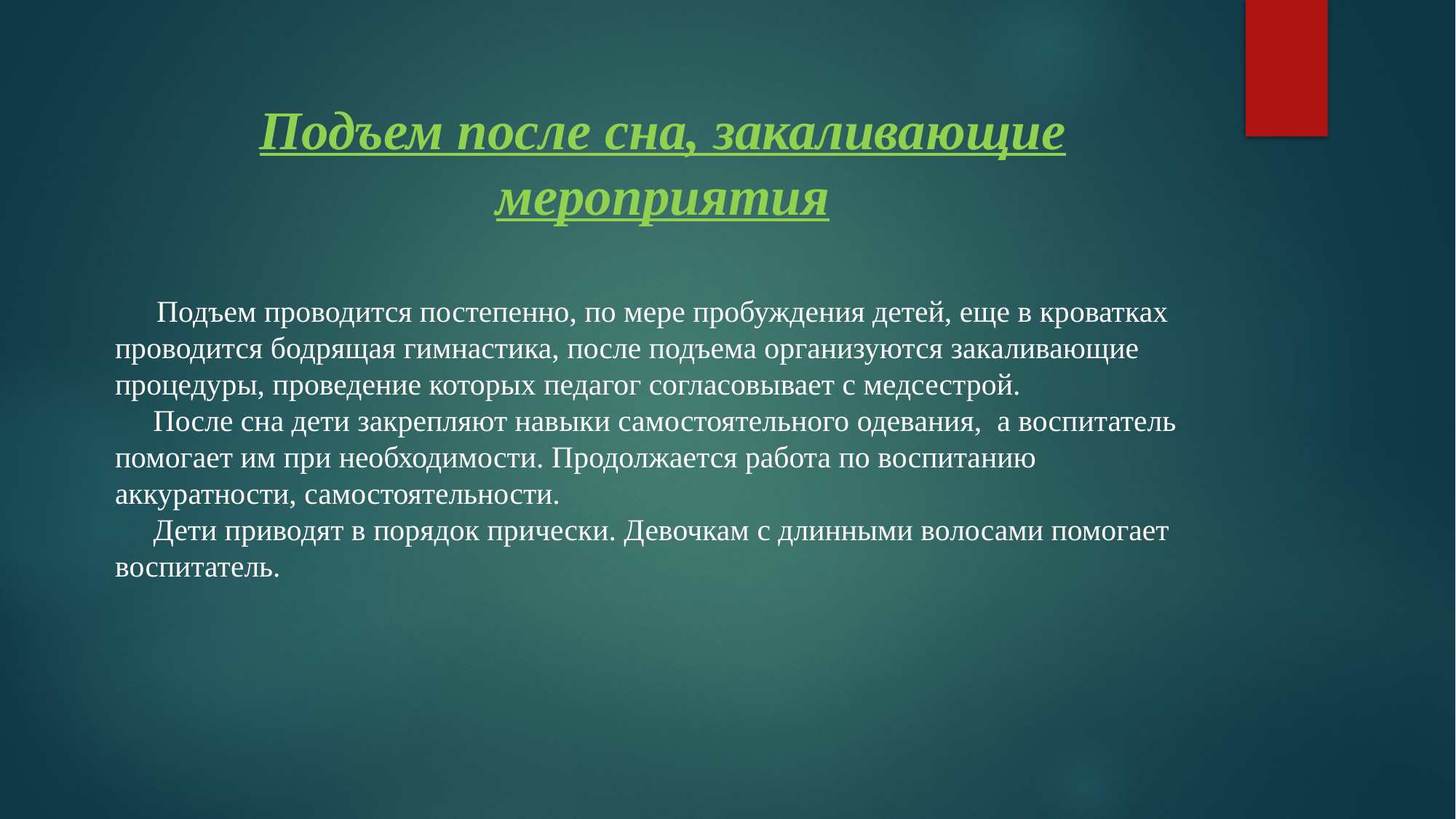

Подъем после сна, закаливающие мероприятия

      Подъем проводится постепенно, по мере пробуждения детей, еще в кроватках проводится бодрящая гимнастика, после подъема организуются закаливающие процедуры, проведение которых педагог согласовывает с медсестрой.
     После сна дети закрепляют навыки самостоятельного одевания,  а воспитатель помогает им при необходимости. Продолжается работа по воспитанию аккуратности, самостоятельности.
     Дети приводят в порядок прически. Девочкам с длинными волосами помогает воспитатель.